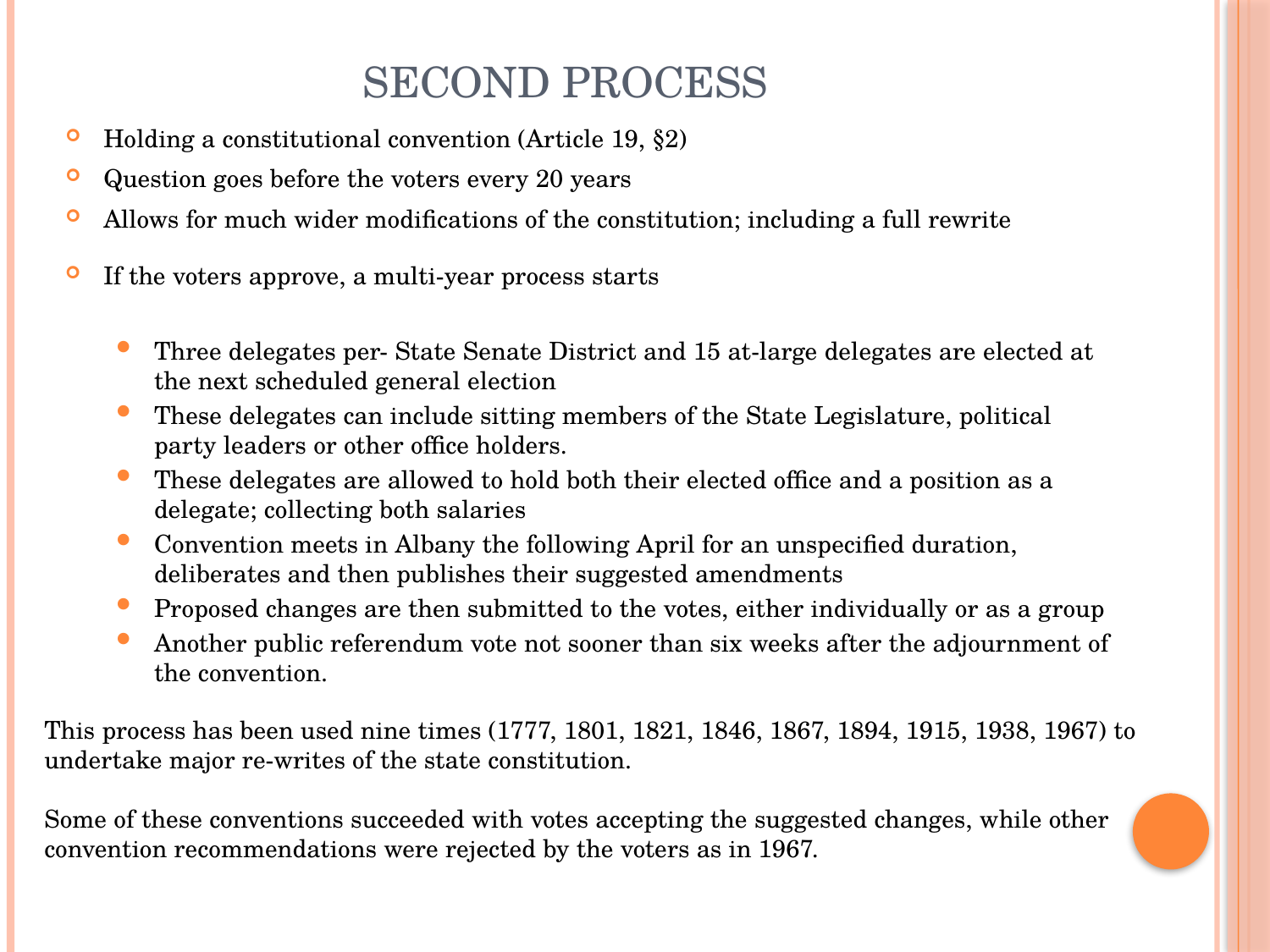

# Second process
Holding a constitutional convention (Article 19, §2)
Question goes before the voters every 20 years
Allows for much wider modifications of the constitution; including a full rewrite
If the voters approve, a multi-year process starts

Three delegates per- State Senate District and 15 at-large delegates are elected at the next scheduled general election
These delegates can include sitting members of the State Legislature, political party leaders or other office holders.
These delegates are allowed to hold both their elected office and a position as a delegate; collecting both salaries
Convention meets in Albany the following April for an unspecified duration, deliberates and then publishes their suggested amendments
Proposed changes are then submitted to the votes, either individually or as a group
Another public referendum vote not sooner than six weeks after the adjournment of the convention.
This process has been used nine times (1777, 1801, 1821, 1846, 1867, 1894, 1915, 1938, 1967) to undertake major re-writes of the state constitution.

Some of these conventions succeeded with votes accepting the suggested changes, while other convention recommendations were rejected by the voters as in 1967.